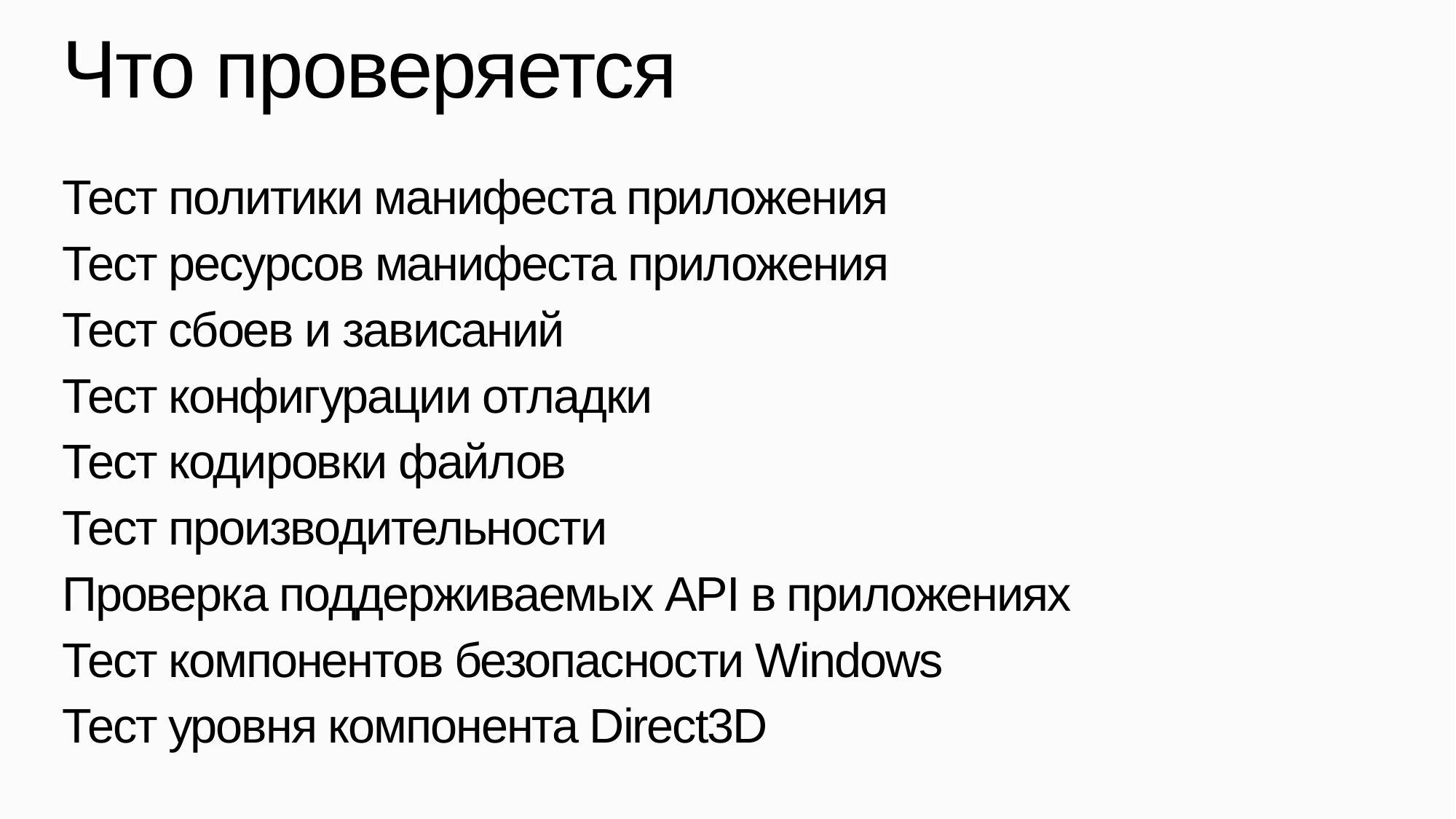

# Что проверяется
Тест политики манифеста приложения
Тест ресурсов манифеста приложения
Тест сбоев и зависаний
Тест конфигурации отладки
Тест кодировки файлов
Тест производительности
Проверка поддерживаемых API в приложениях
Тест компонентов безопасности Windows
Тест уровня компонента Direct3D